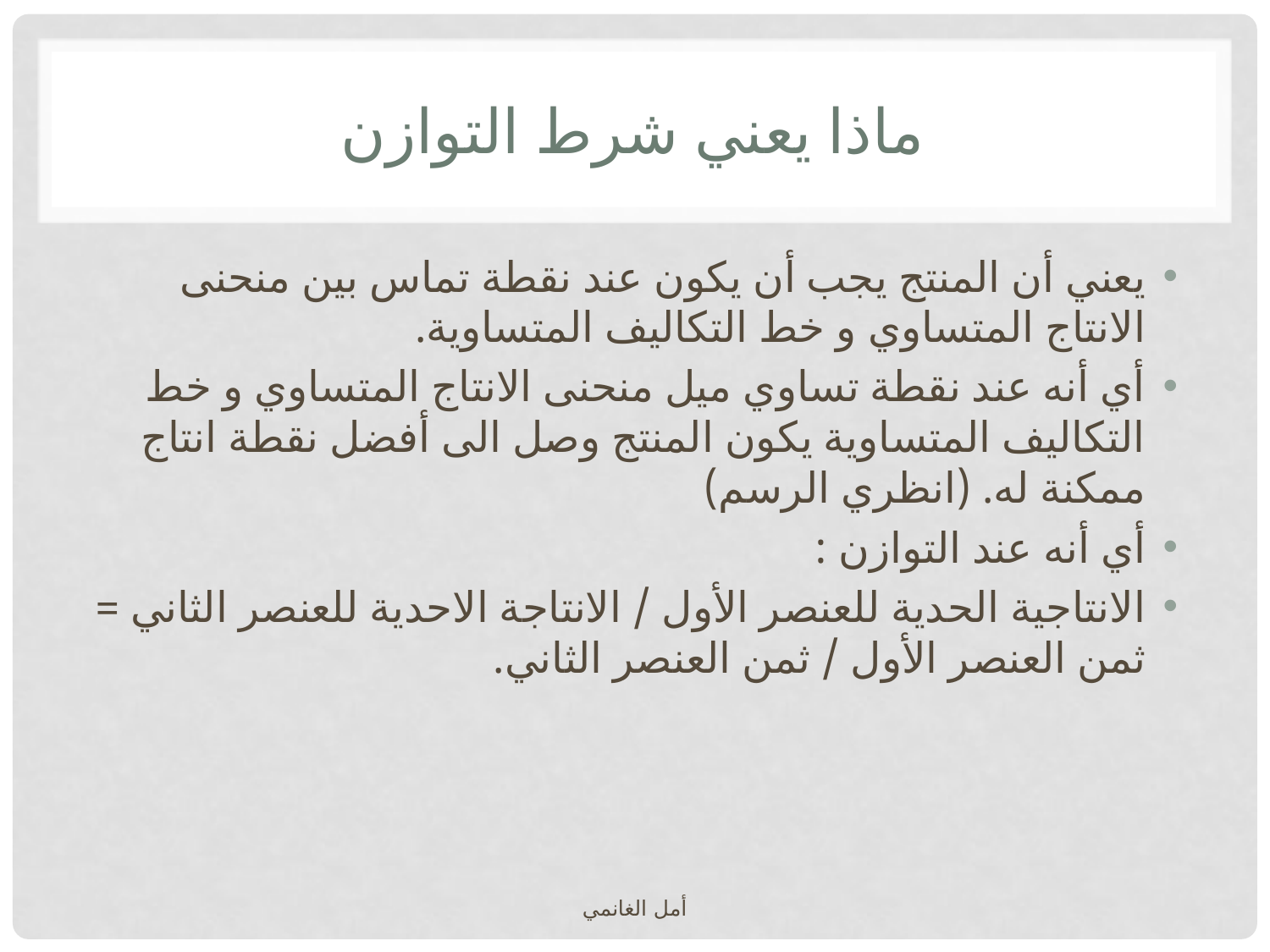

# ماذا يعني شرط التوازن
يعني أن المنتج يجب أن يكون عند نقطة تماس بين منحنى الانتاج المتساوي و خط التكاليف المتساوية.
أي أنه عند نقطة تساوي ميل منحنى الانتاج المتساوي و خط التكاليف المتساوية يكون المنتج وصل الى أفضل نقطة انتاج ممكنة له. (انظري الرسم)
أي أنه عند التوازن :
الانتاجية الحدية للعنصر الأول / الانتاجة الاحدية للعنصر الثاني = ثمن العنصر الأول / ثمن العنصر الثاني.

أمل الغانمي